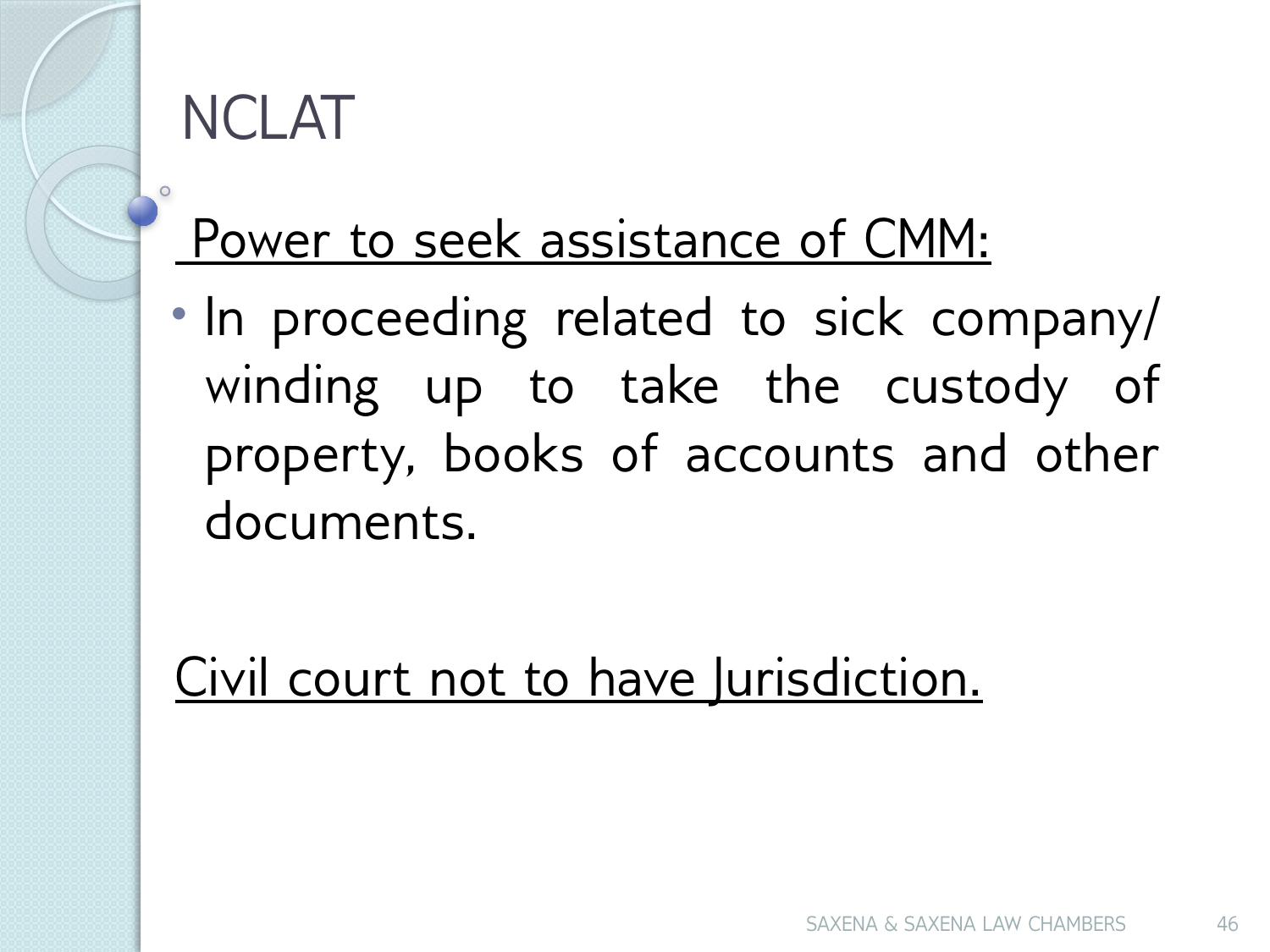

# NCLAT
 Power to seek assistance of CMM:
In proceeding related to sick company/ winding up to take the custody of property, books of accounts and other documents.

Civil court not to have Jurisdiction.
SAXENA & SAXENA LAW CHAMBERS
46